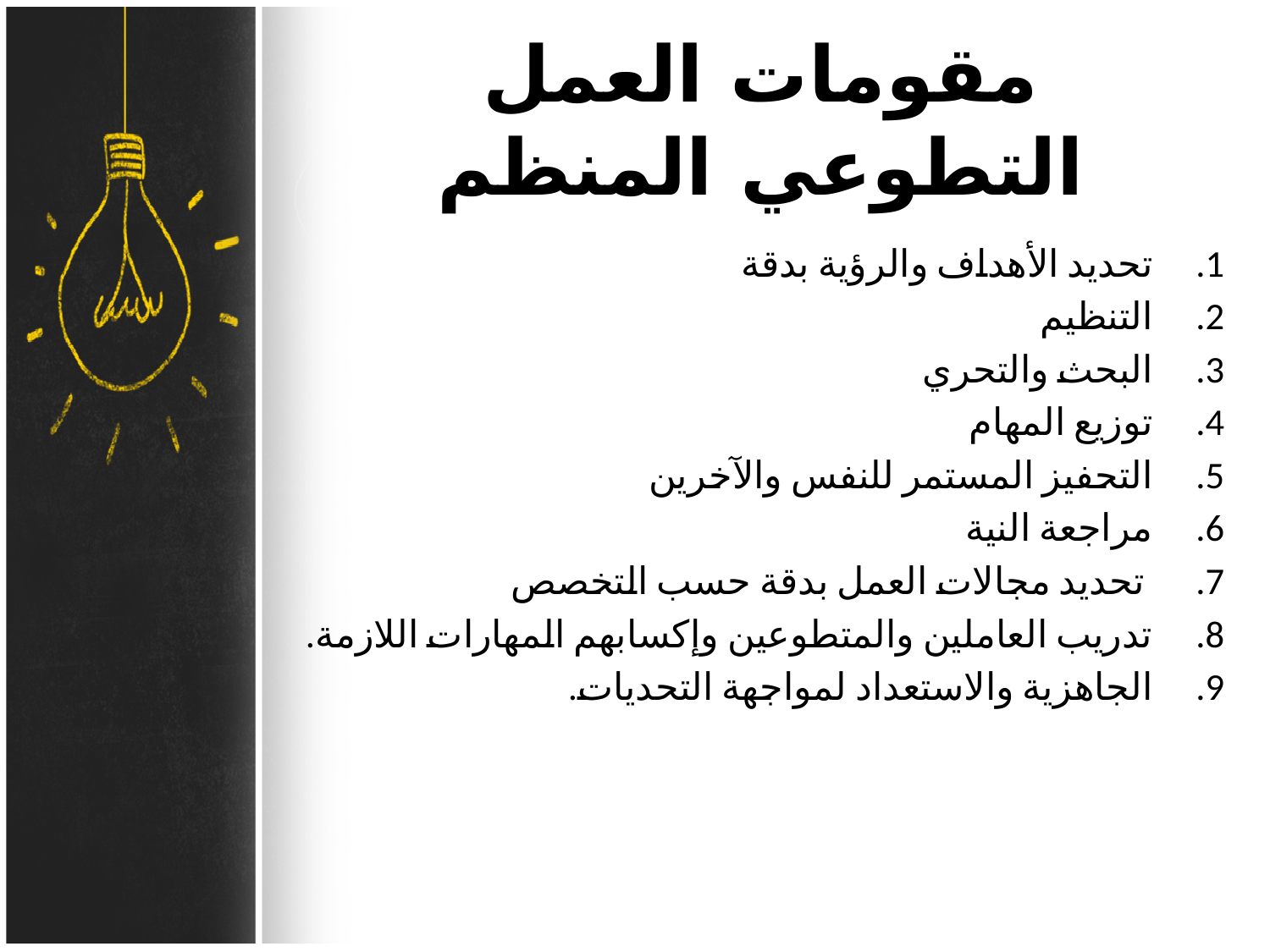

# مقومات العمل التطوعي المنظم
تحديد الأهداف والرؤية بدقة
التنظيم
البحث والتحري
توزيع المهام
التحفيز المستمر للنفس والآخرين
مراجعة النية
 تحديد مجالات العمل بدقة حسب التخصص
تدريب العاملين والمتطوعين وإكسابهم المهارات اللازمة.
الجاهزية والاستعداد لمواجهة التحديات.